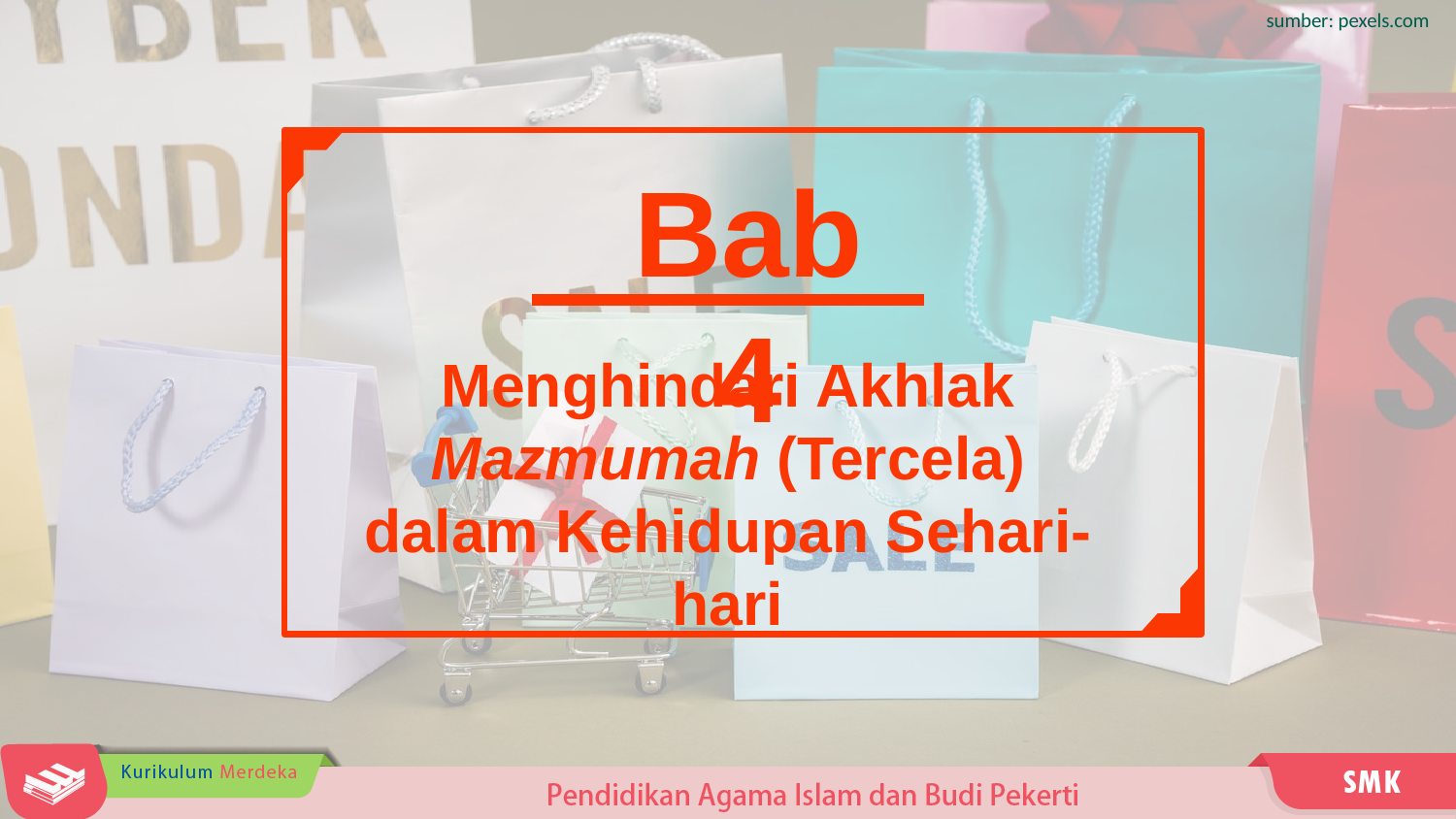

sumber: pexels.com

Bab 4
Menghindari Akhlak Mazmumah (Tercela) dalam Kehidupan Sehari-hari